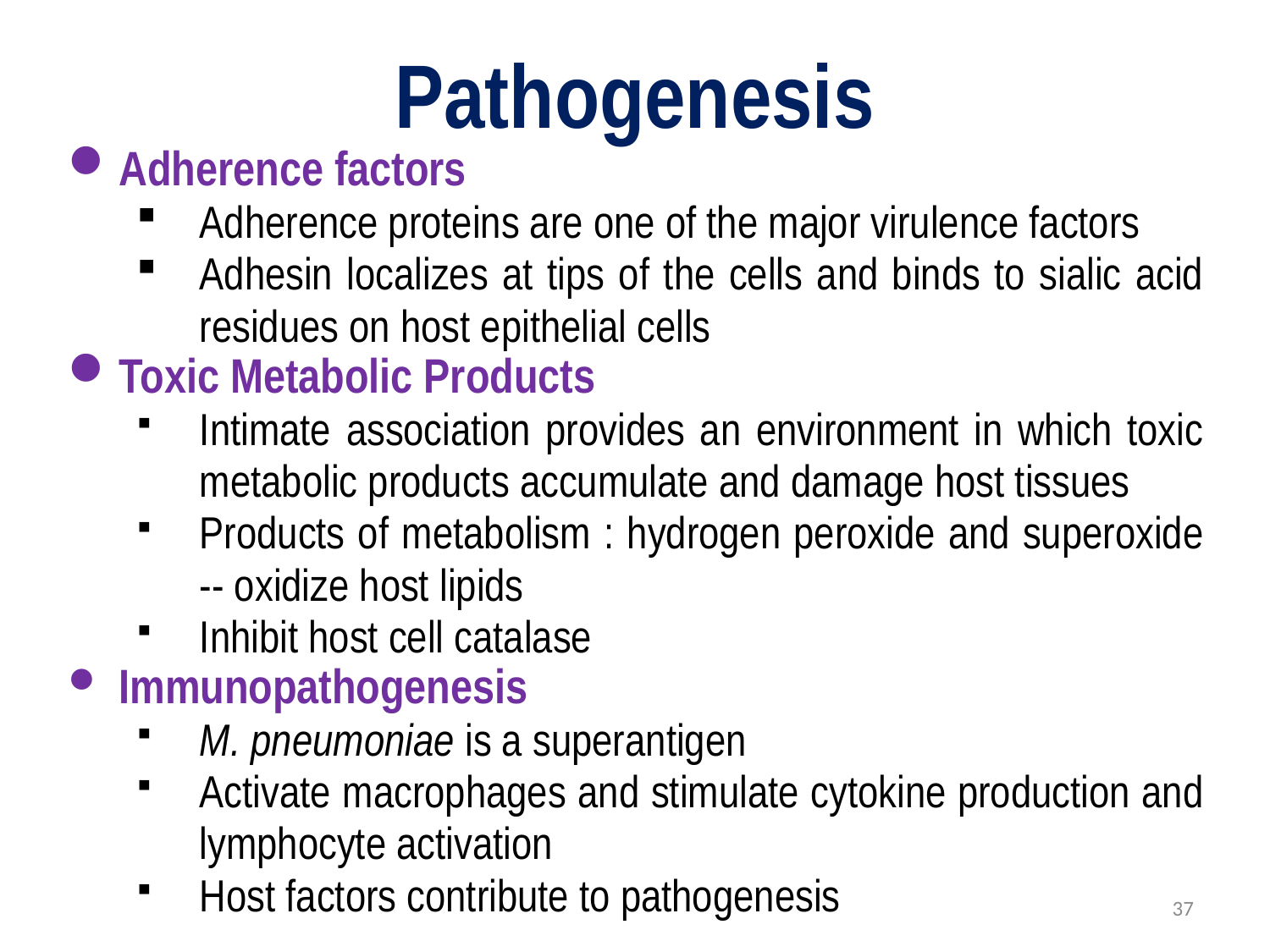

# Pathogenesis
Adherence factors
Adherence proteins are one of the major virulence factors
Adhesin localizes at tips of the cells and binds to sialic acid residues on host epithelial cells
Toxic Metabolic Products
Intimate association provides an environment in which toxic metabolic products accumulate and damage host tissues
Products of metabolism : hydrogen peroxide and superoxide -- oxidize host lipids
Inhibit host cell catalase
Immunopathogenesis
M. pneumoniae is a superantigen
Activate macrophages and stimulate cytokine production and lymphocyte activation
Host factors contribute to pathogenesis

37